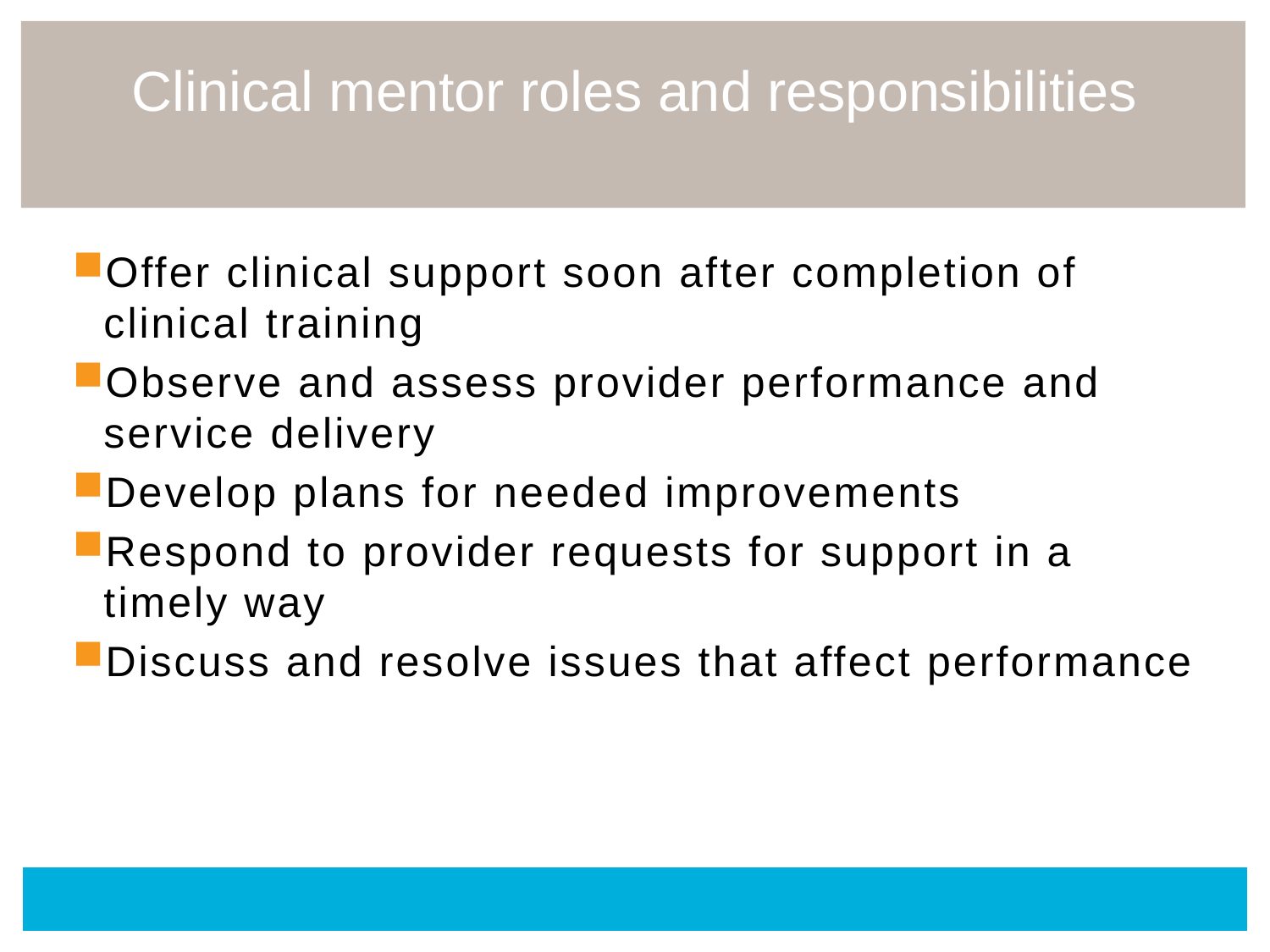

# Clinical mentor roles and responsibilities
Offer clinical support soon after completion of clinical training
Observe and assess provider performance and service delivery
Develop plans for needed improvements
Respond to provider requests for support in a timely way
Discuss and resolve issues that affect performance